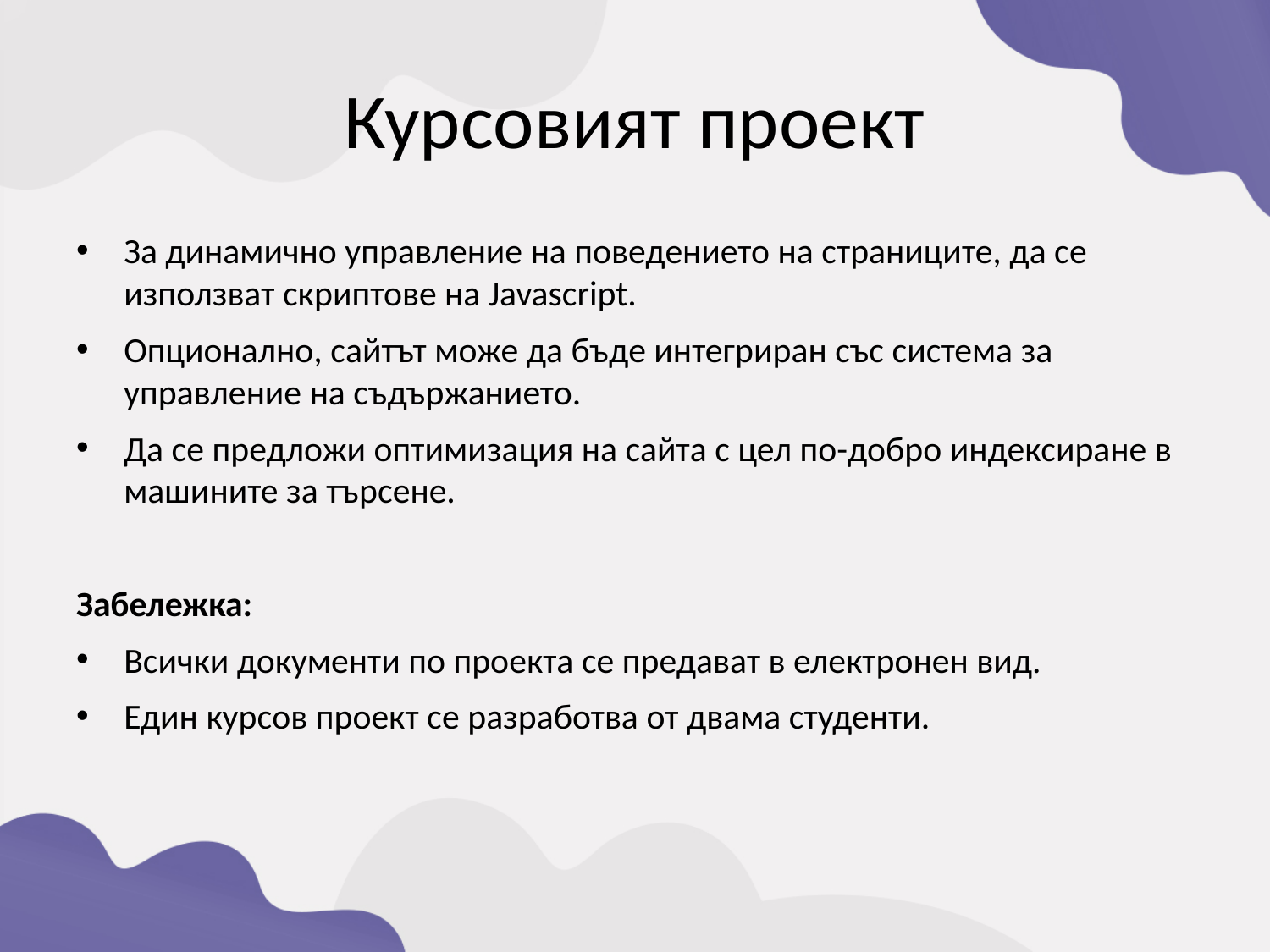

# Курсовият проект
За динамично управление на поведението на страниците, да се използват скриптове на Javascript.
Опционално, сайтът може да бъде интегриран със система за управление на съдържанието.
Да се предложи оптимизация на сайта с цел по-добро индексиране в машините за търсене.

Забележка:
Всички документи по проекта се предават в електронен вид.
Един курсов проект се разработва от двама студенти.